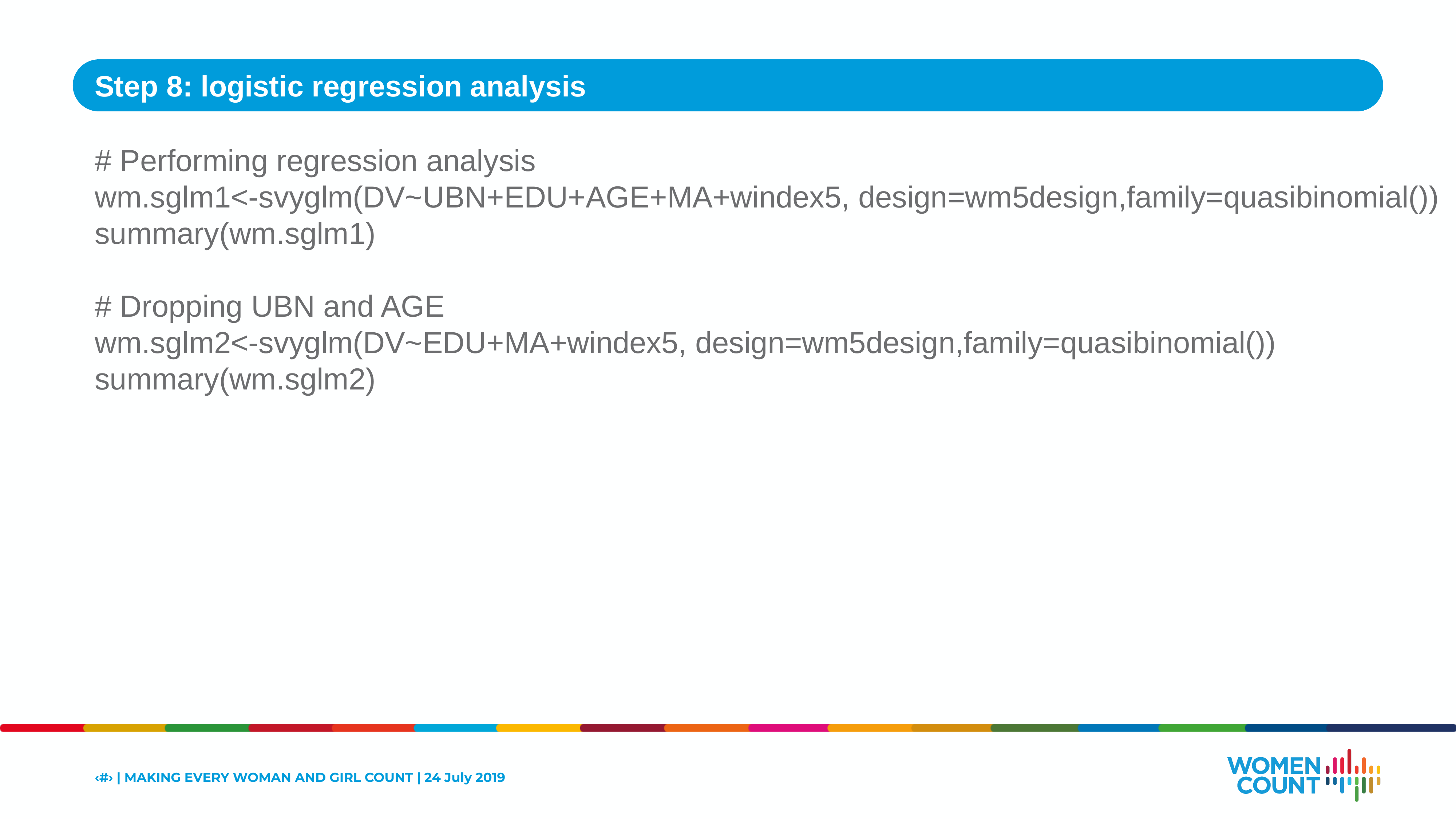

Step 8: logistic regression analysis
# Performing regression analysis
wm.sglm1<-svyglm(DV~UBN+EDU+AGE+MA+windex5, design=wm5design,family=quasibinomial())
summary(wm.sglm1)

# Dropping UBN and AGE
wm.sglm2<-svyglm(DV~EDU+MA+windex5, design=wm5design,family=quasibinomial())
summary(wm.sglm2)
‹#› | MAKING EVERY WOMAN AND GIRL COUNT | 24 July 2019